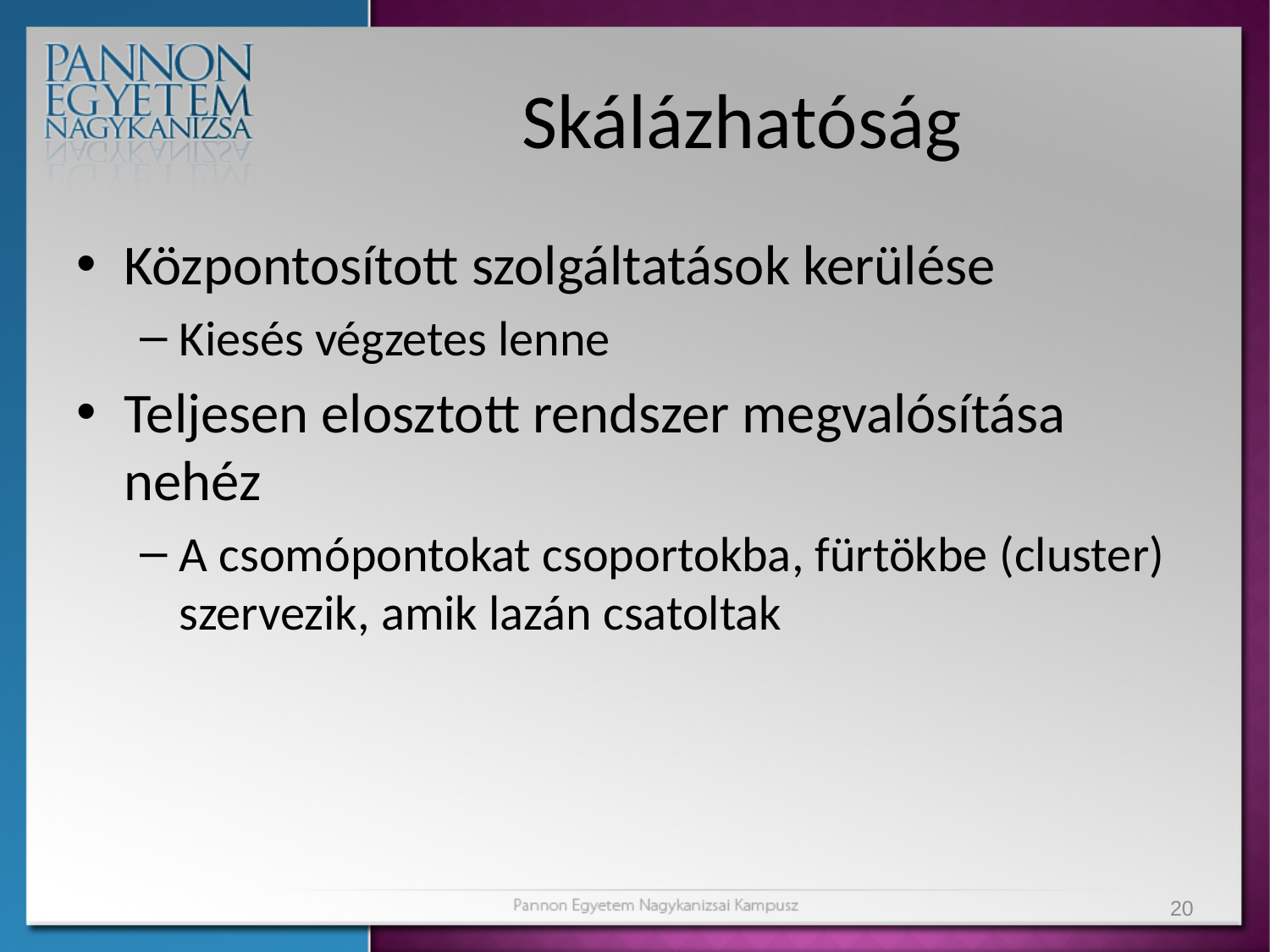

# Skálázhatóság
Központosított szolgáltatások kerülése
Kiesés végzetes lenne
Teljesen elosztott rendszer megvalósítása nehéz
A csomópontokat csoportokba, fürtökbe (cluster) szervezik, amik lazán csatoltak
20